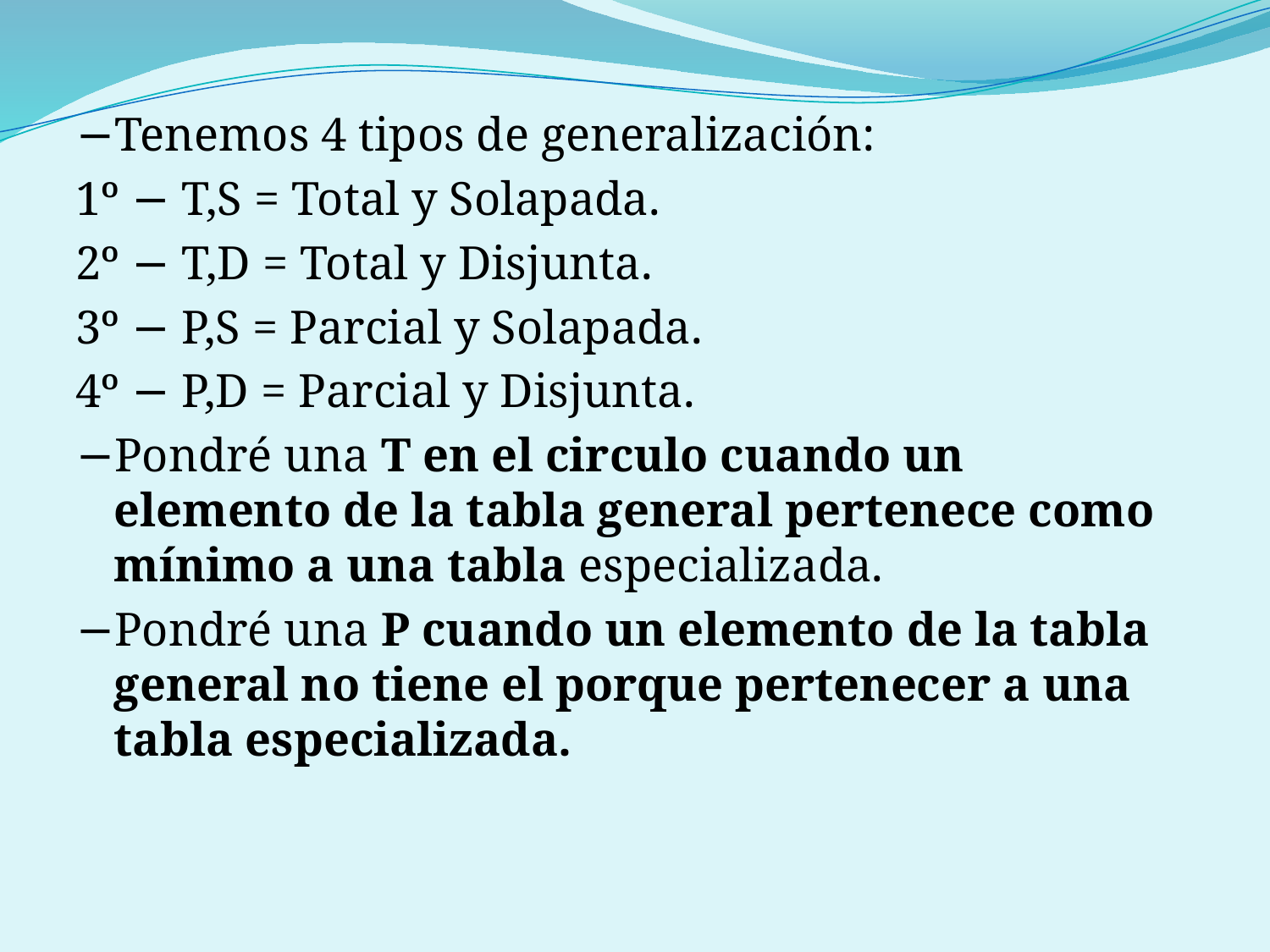

#
−Tenemos 4 tipos de generalización:
1º − T,S = Total y Solapada.
2º − T,D = Total y Disjunta.
3º − P,S = Parcial y Solapada.
4º − P,D = Parcial y Disjunta.
−Pondré una T en el circulo cuando un elemento de la tabla general pertenece como mínimo a una tabla especializada.
−Pondré una P cuando un elemento de la tabla general no tiene el porque pertenecer a una tabla especializada.